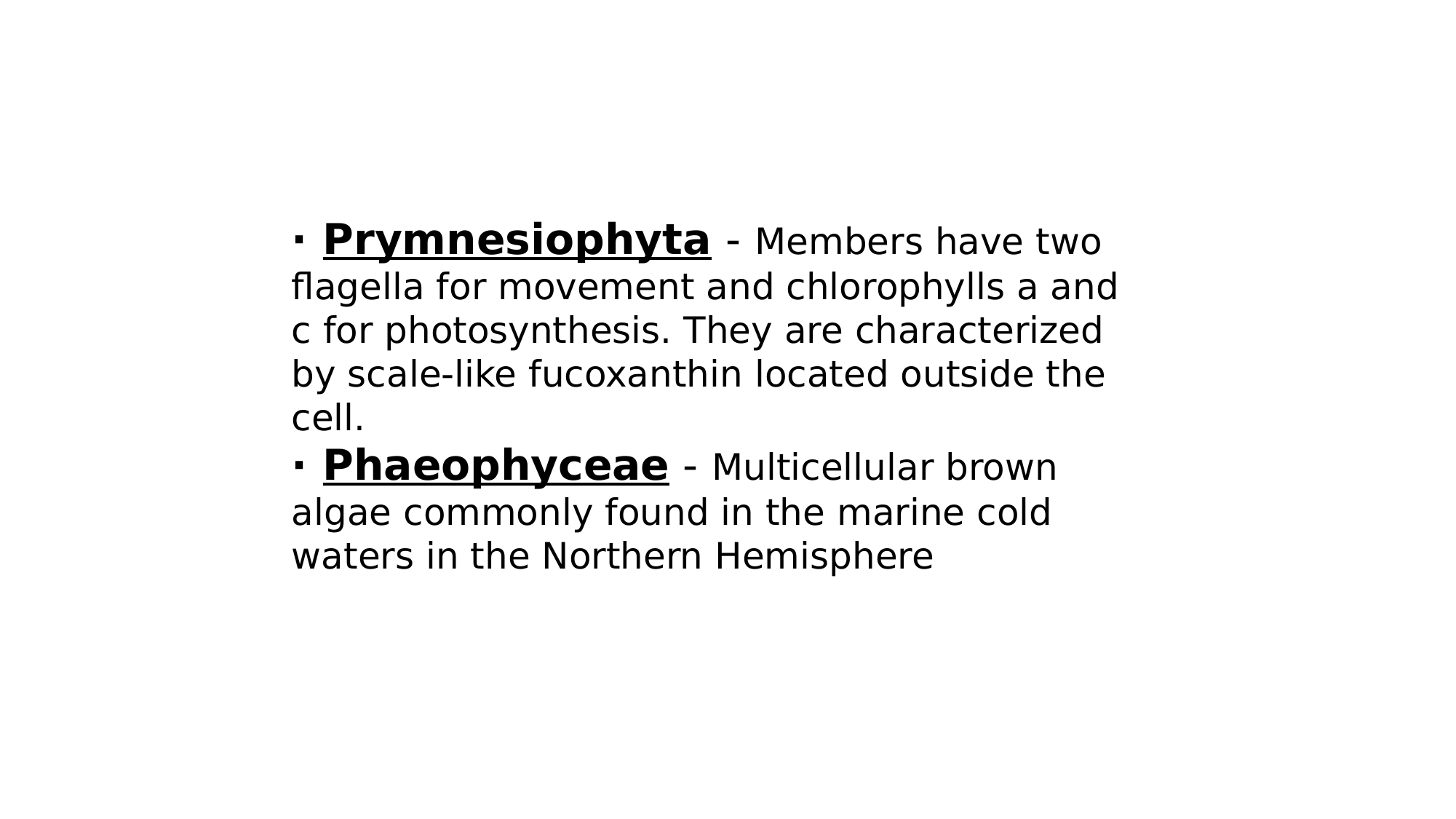

· Prymnesiophyta - Members have two flagella for movement and chlorophylls a and c for photosynthesis. They are characterized by scale-like fucoxanthin located outside the cell.
· Phaeophyceae - Multicellular brown algae commonly found in the marine cold waters in the Northern Hemisphere